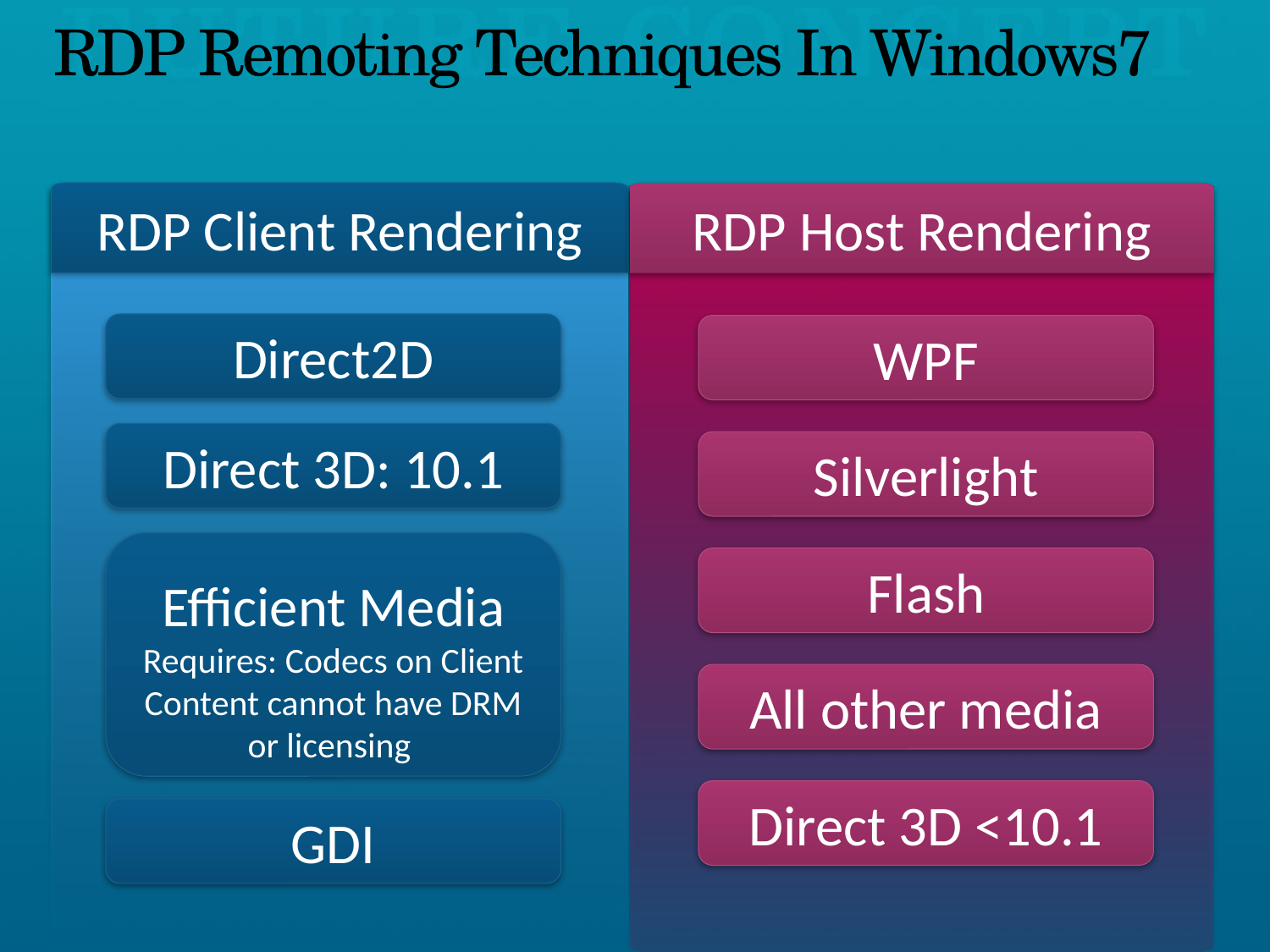

# RDP Remoting Techniques In Windows7
RDP Client Rendering
RDP Host Rendering

Direct2D
WPF
Direct 3D: 10.1
Silverlight

Efficient Media
Requires: Codecs on Client
Content cannot have DRM or licensing

Flash
All other media
Direct 3D <10.1
GDI